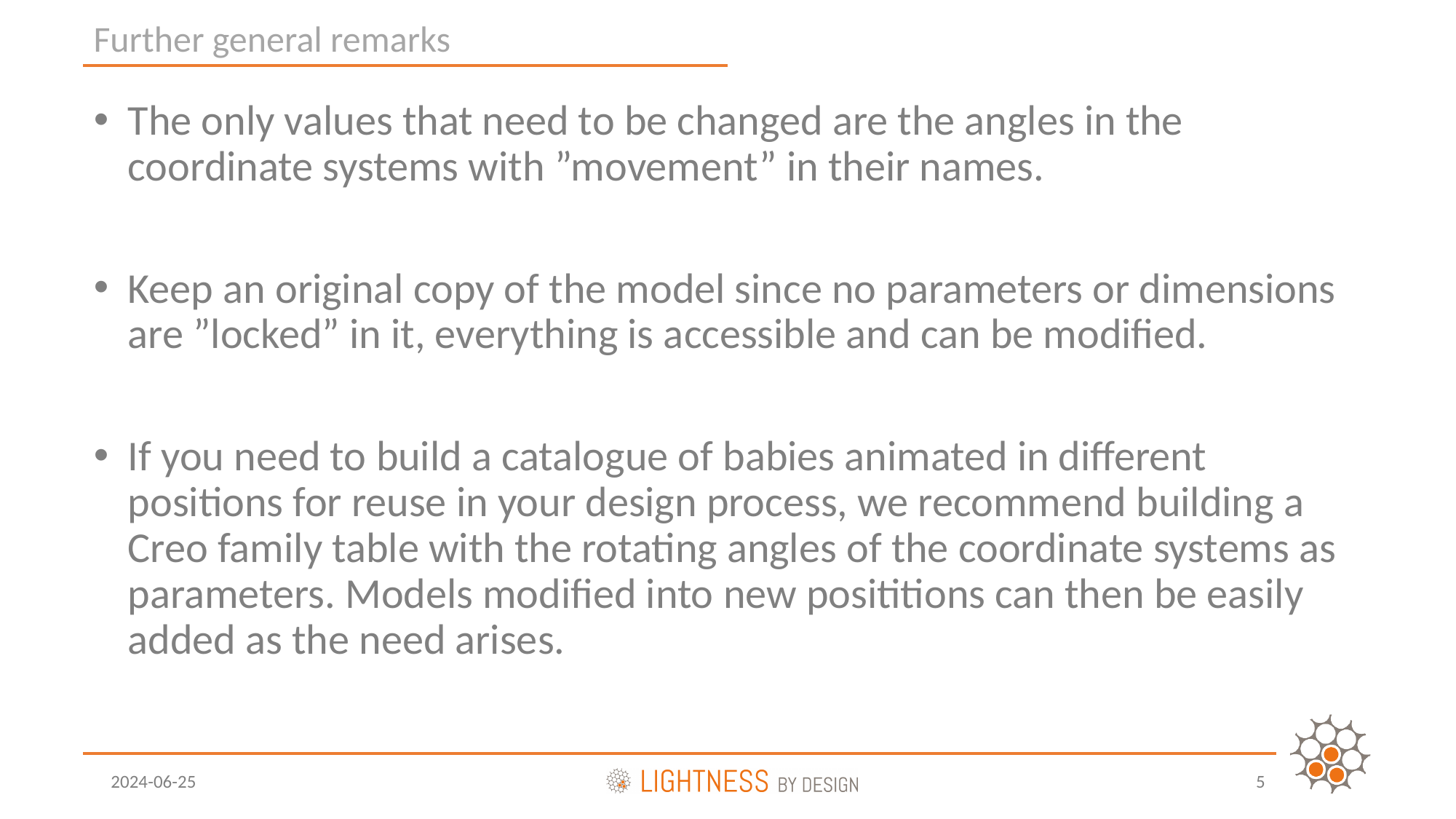

# Further general remarks
The only values that need to be changed are the angles in the coordinate systems with ”movement” in their names.

Keep an original copy of the model since no parameters or dimensions are ”locked” in it, everything is accessible and can be modified.

If you need to build a catalogue of babies animated in different positions for reuse in your design process, we recommend building a Creo family table with the rotating angles of the coordinate systems as parameters. Models modified into new posititions can then be easily added as the need arises.

2024-06-25
5